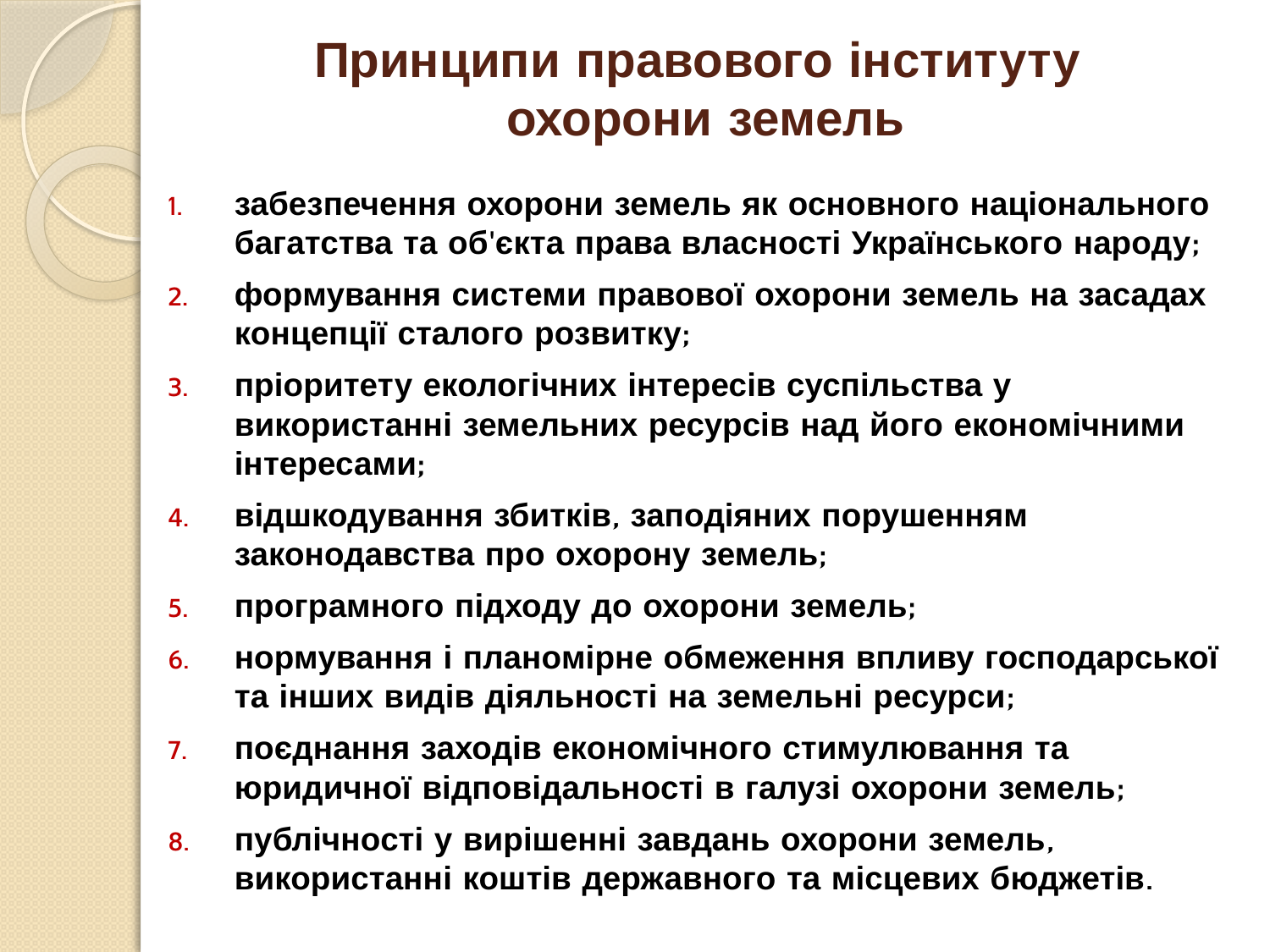

# Принципи правового інституту охорони земель
забезпечення охорони земель як основного національного багатства та об'єкта права власності Українського народу;
формування системи правової охорони земель на засадах концепції сталого розвитку;
пріоритету екологічних інтересів суспільства у використанні земельних ресурсів над його економічними інтересами;
відшкодування збитків, заподіяних порушенням законодавства про охорону земель;
програмного підходу до охорони земель;
нормування і планомірне обмеження впливу господарської та інших видів діяльності на земельні ресурси;
поєднання заходів економічного стимулювання та юридичної відповідальності в галузі охорони земель;
публічності у вирішенні завдань охорони земель, використанні коштів державного та місцевих бюджетів.